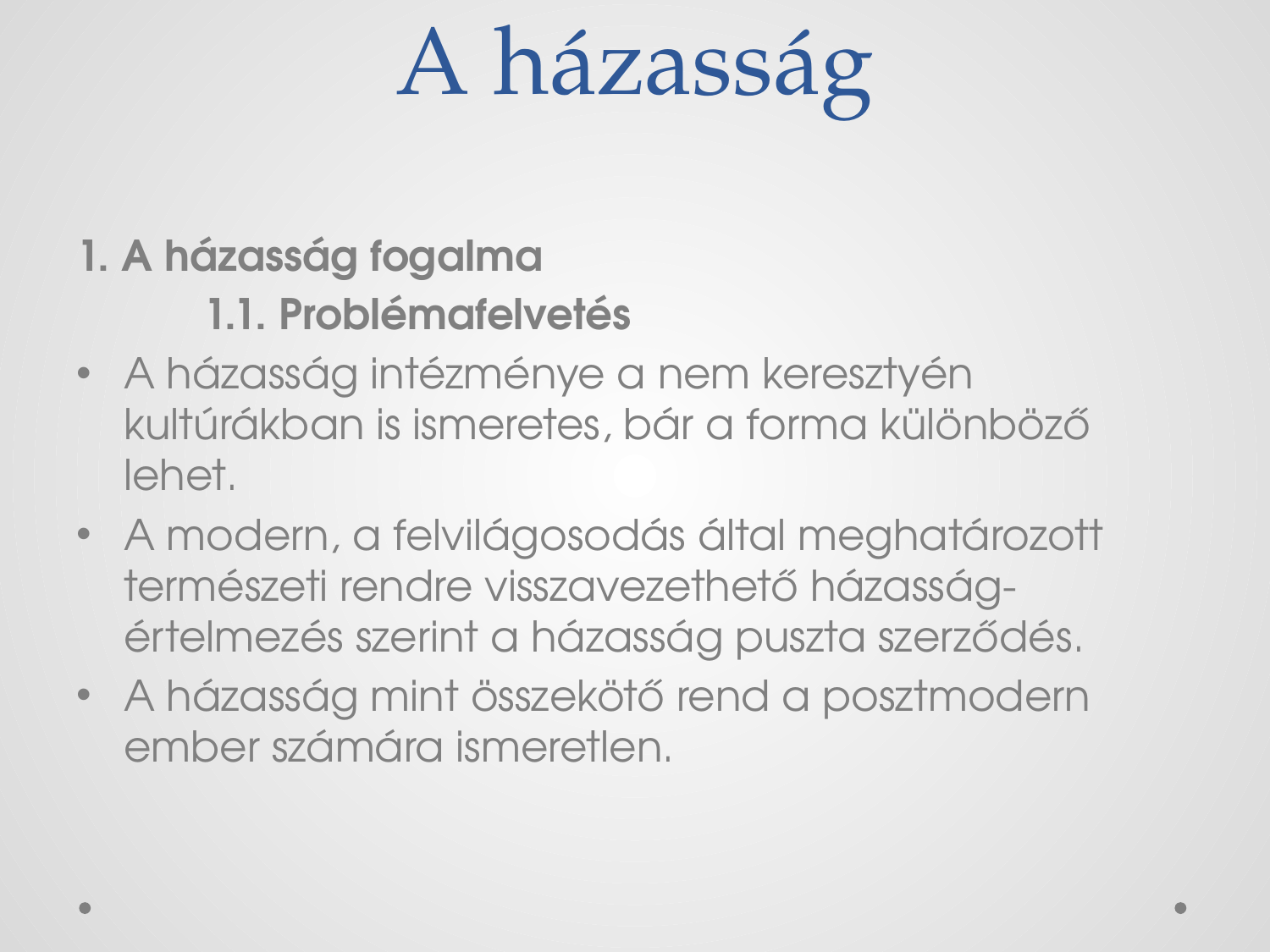

# A házasság
1. A házasság fogalma
	1.1. Problémafelvetés
A házasság intézménye a nem keresztyén kultúrákban is ismeretes, bár a forma különböző lehet.
A modern, a felvilágosodás által meghatározott természeti rendre visszavezethető házasság-értelmezés szerint a házasság puszta szerződés.
A házasság mint összekötő rend a posztmodern ember számára ismeretlen.